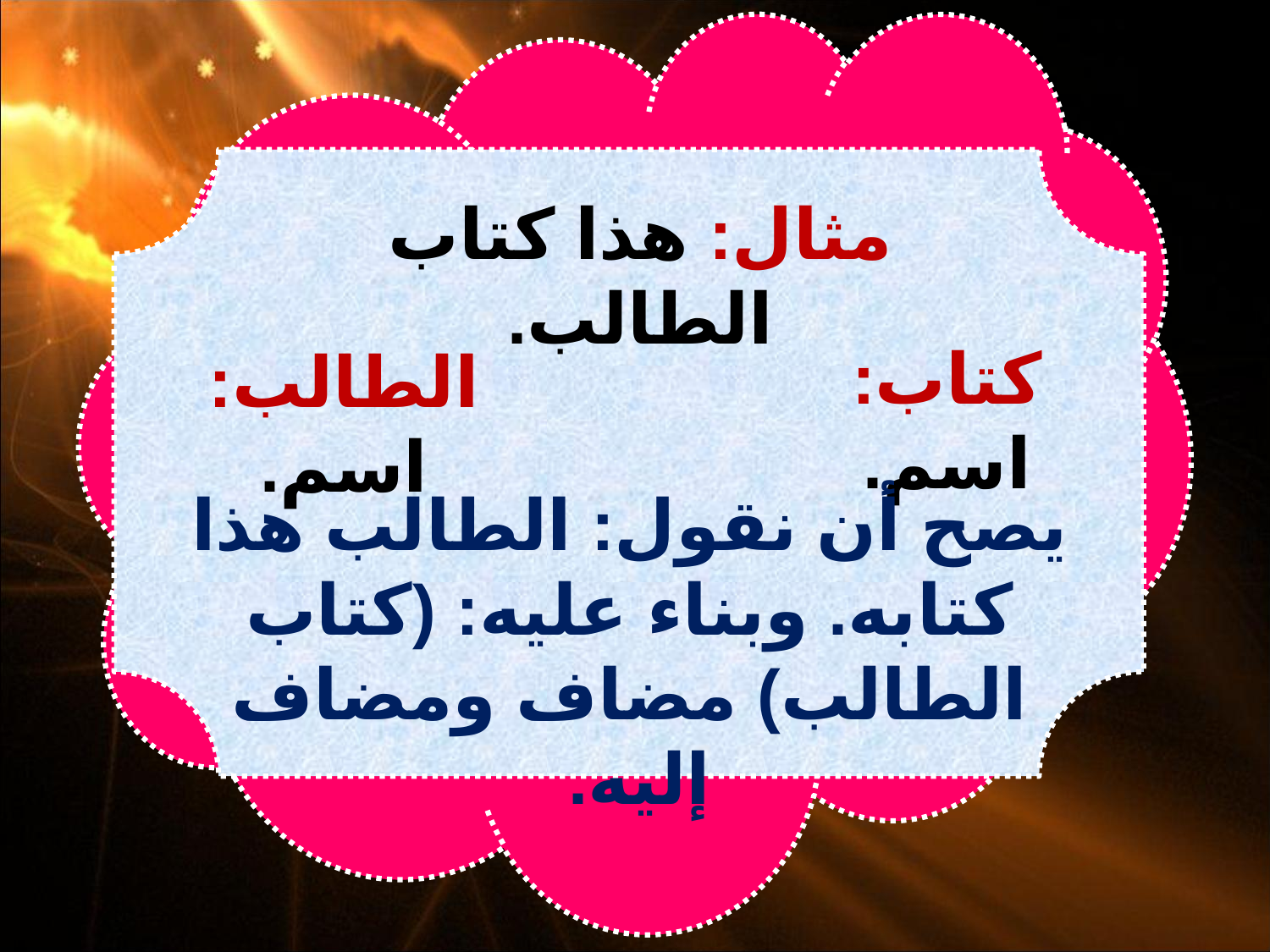

مثال: هذا كتاب الطالب.
كتاب: اسم.
الطالب: اسم.
يصح أن نقول: الطالب هذا كتابه. وبناء عليه: (كتاب الطالب) مضاف ومضاف إليه.